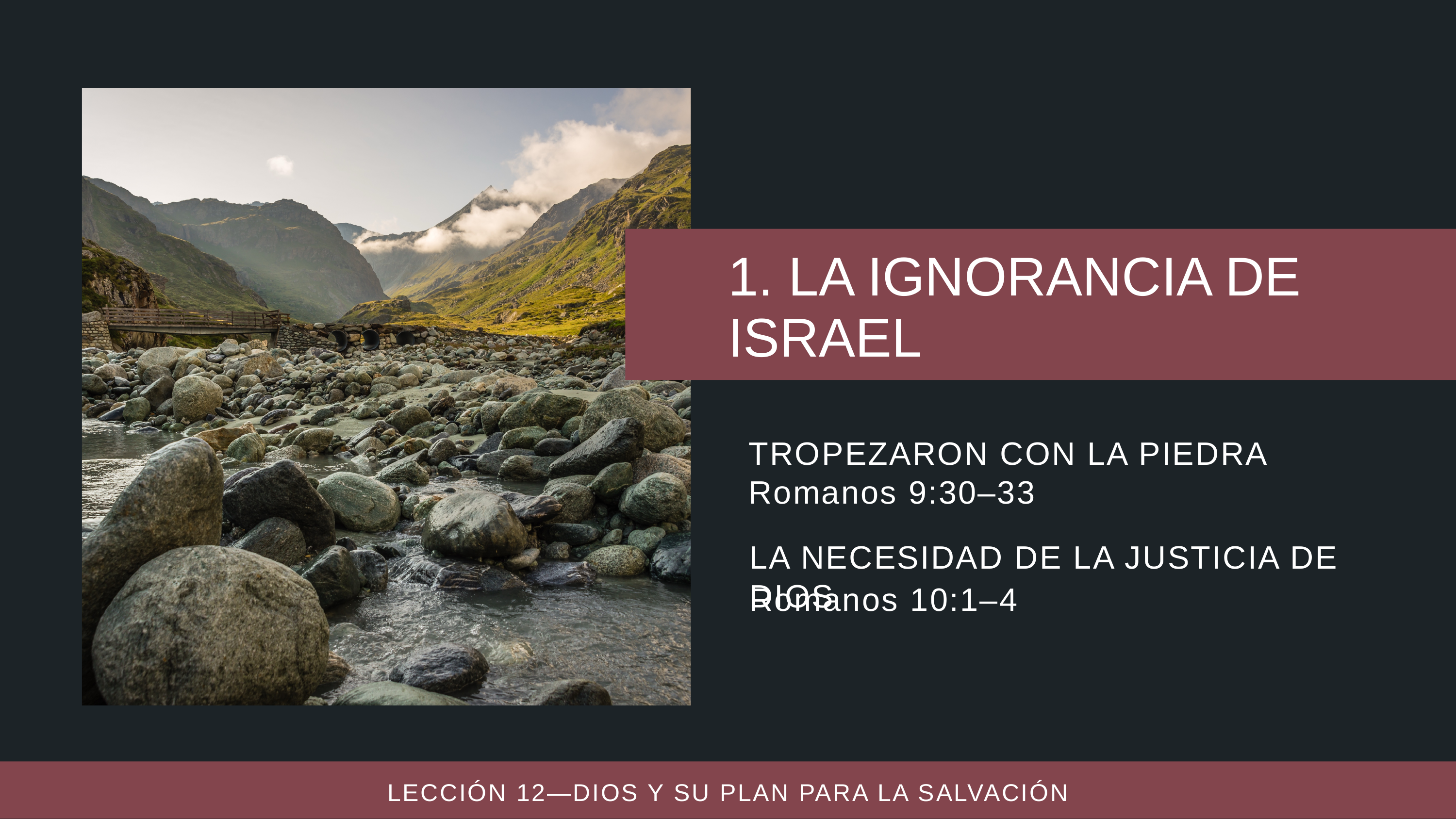

TROPEZARON CON LA PIEDRA
Romanos 9:30–33
LA NECESIDAD DE LA JUSTICIA DE DIOS
Romanos 10:1–4